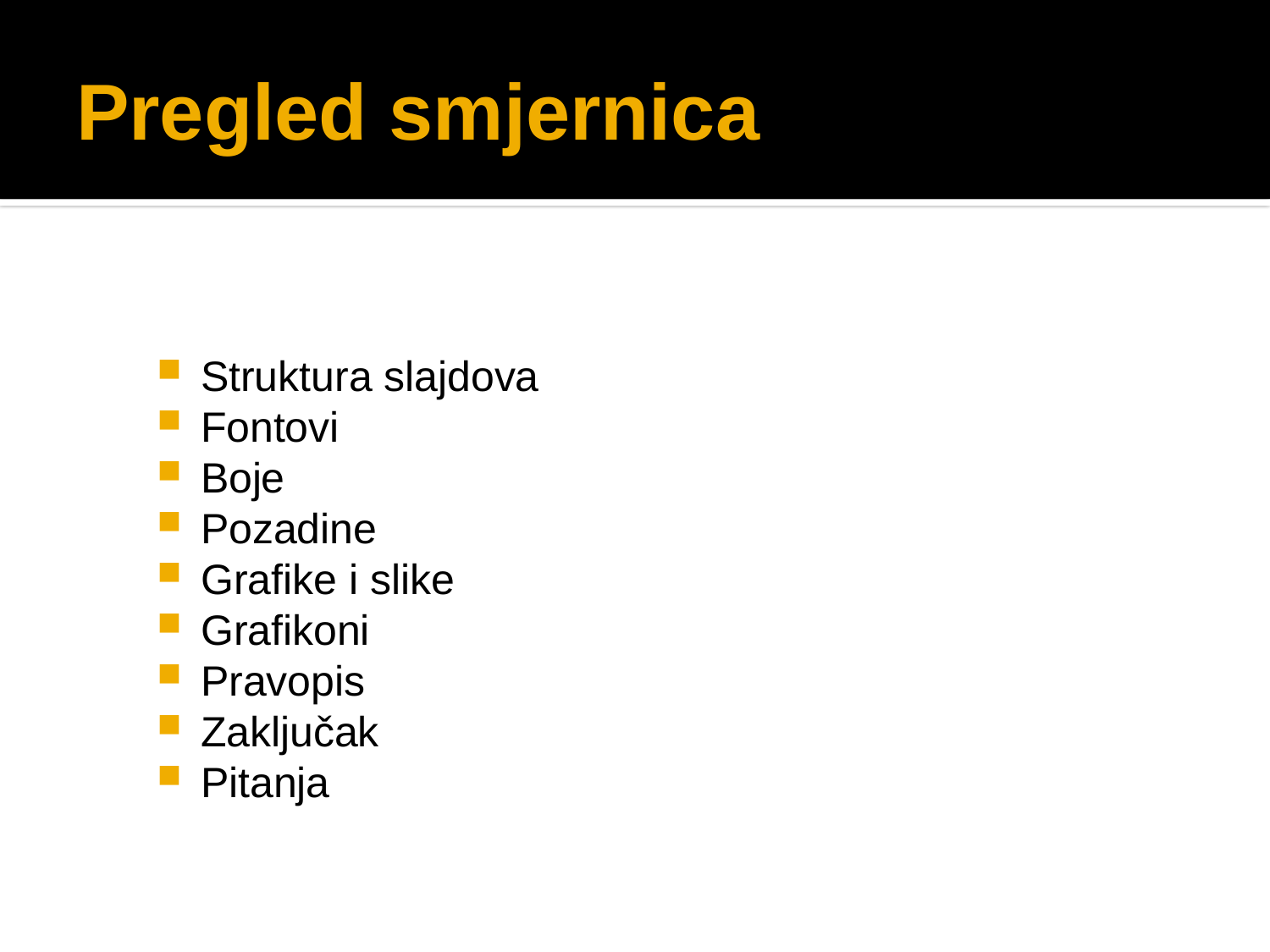

# Pregled smjernica
Struktura slajdova
Fontovi
Boje
Pozadine
Grafike i slike
Grafikoni
Pravopis
Zaključak
Pitanja